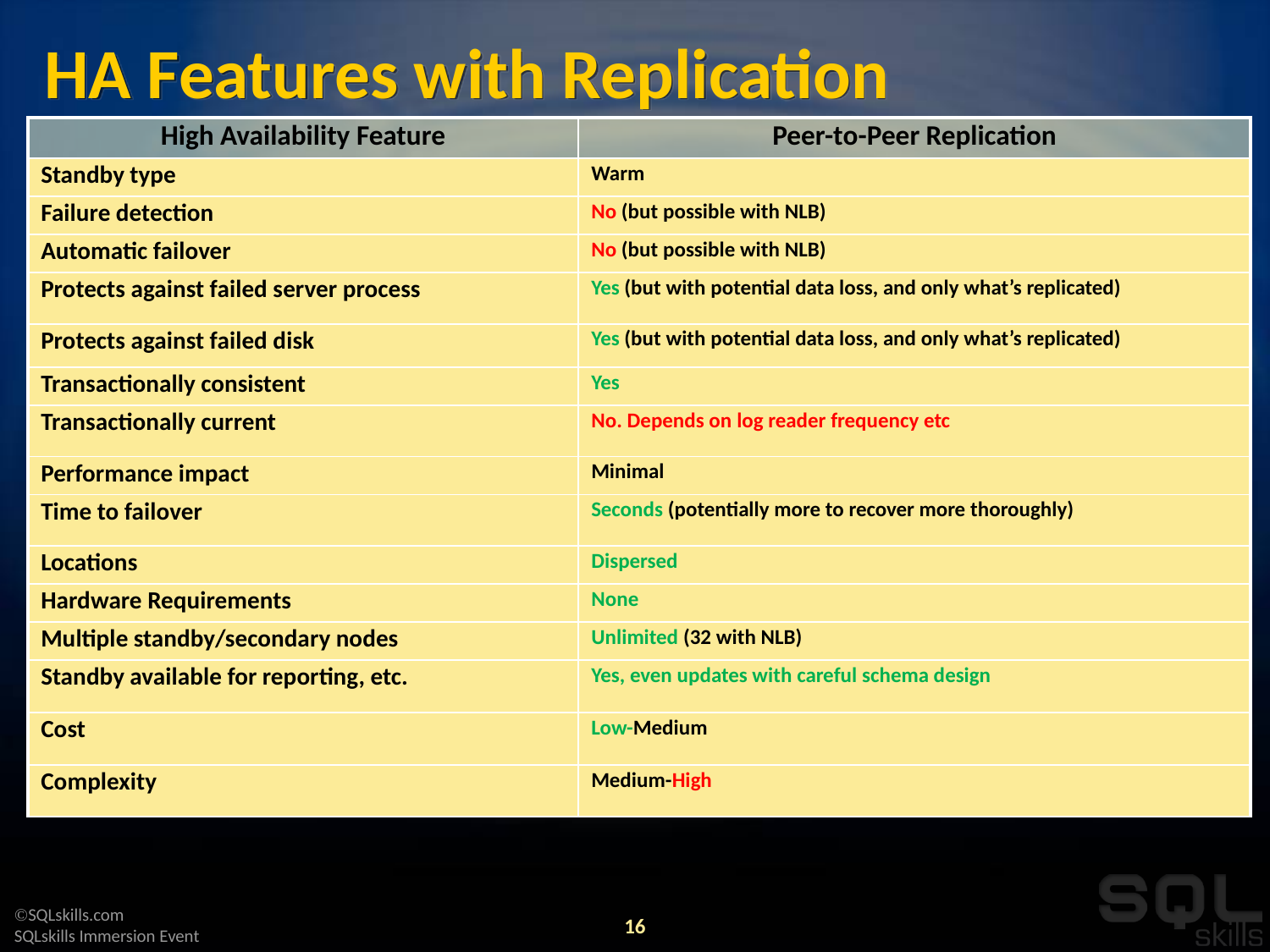

# HA Features with Replication
| High Availability Feature | Peer-to-Peer Replication |
| --- | --- |
| Standby type | Warm |
| Failure detection | No (but possible with NLB) |
| Automatic failover | No (but possible with NLB) |
| Protects against failed server process | Yes (but with potential data loss, and only what’s replicated) |
| Protects against failed disk | Yes (but with potential data loss, and only what’s replicated) |
| Transactionally consistent | Yes |
| Transactionally current | No. Depends on log reader frequency etc |
| Performance impact | Minimal |
| Time to failover | Seconds (potentially more to recover more thoroughly) |
| Locations | Dispersed |
| Hardware Requirements | None |
| Multiple standby/secondary nodes | Unlimited (32 with NLB) |
| Standby available for reporting, etc. | Yes, even updates with careful schema design |
| Cost | Low-Medium |
| Complexity | Medium-High |
16